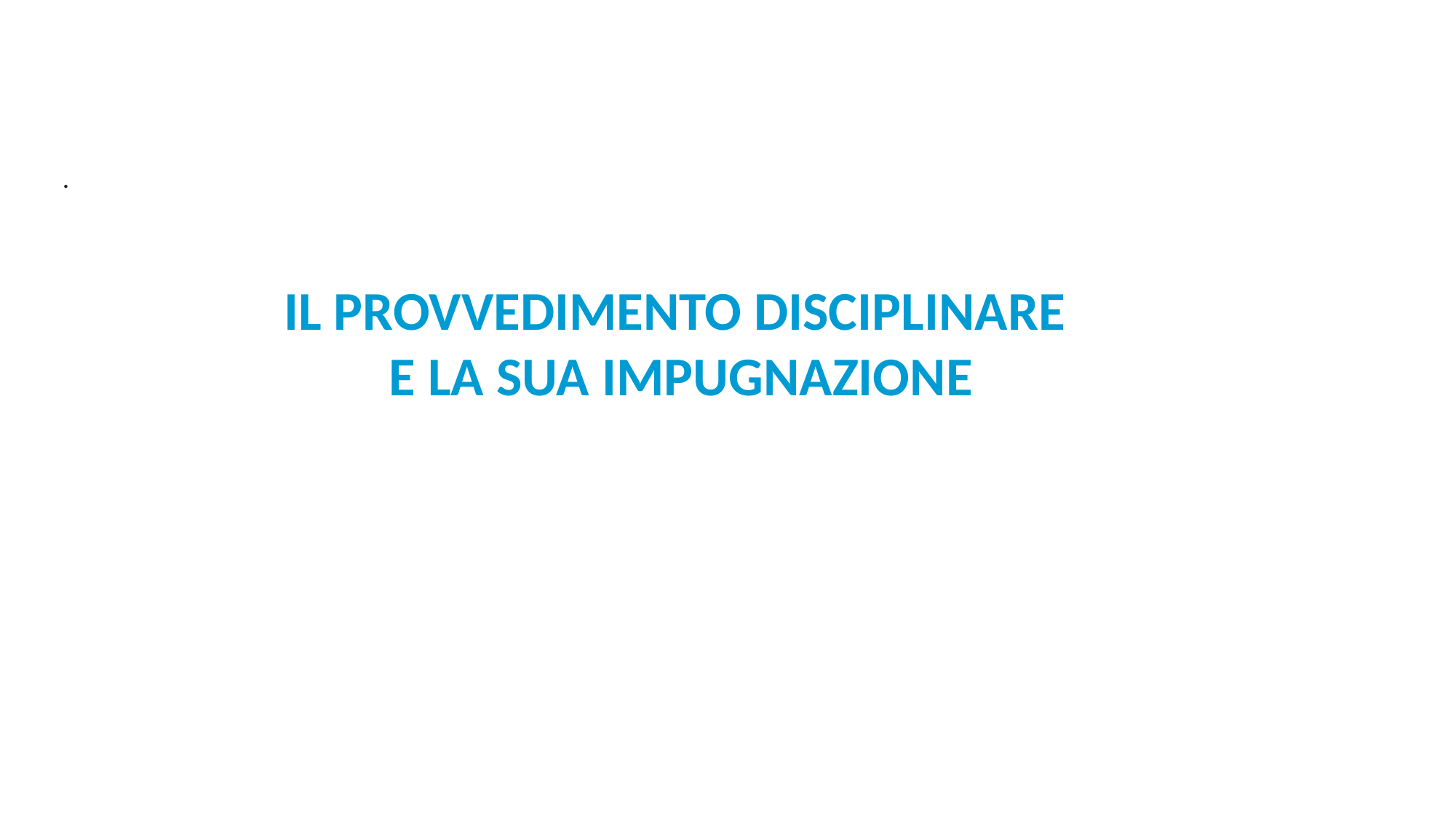

.
IL PROVVEDIMENTO DISCIPLINARE
E LA SUA IMPUGNAZIONE